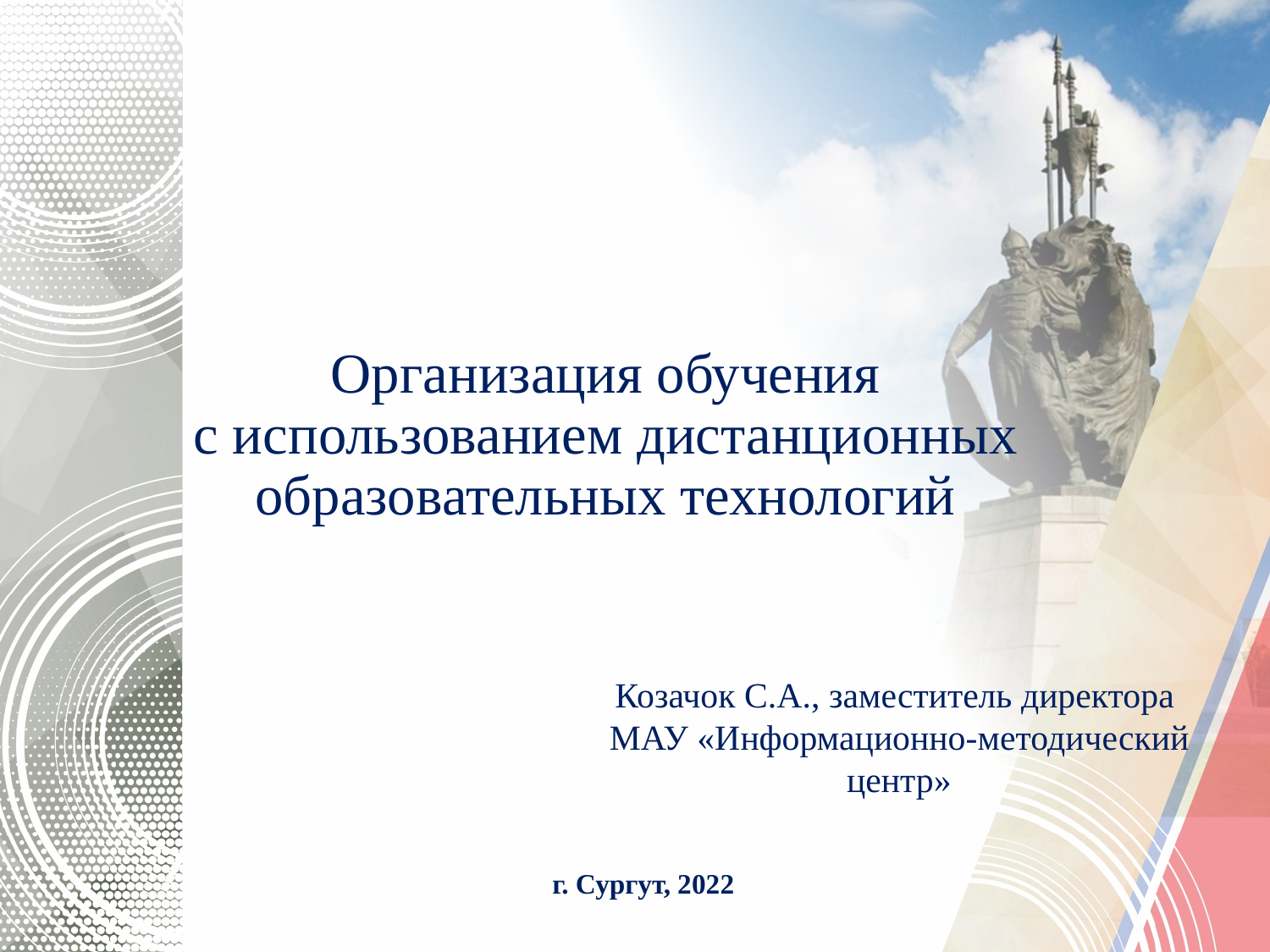

#
Организация обучения
с использованием дистанционных образовательных технологий
Козачок С.А., заместитель директора
МАУ «Информационно-методический центр»
г. Сургут, 2022